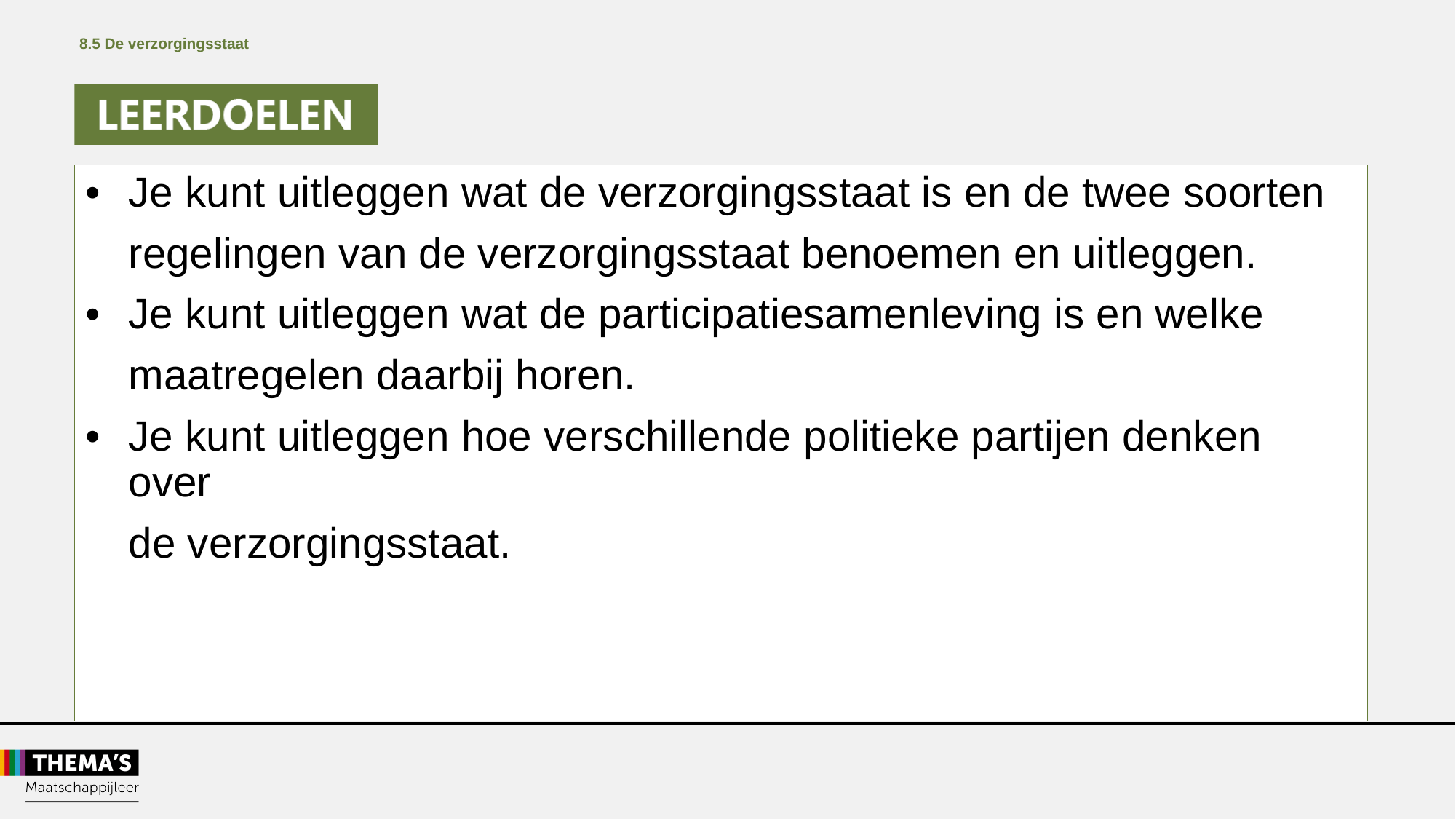

8.5 De verzorgingsstaat
•	Je kunt uitleggen wat de verzorgingsstaat is en de twee soorten
regelingen van de verzorgingsstaat benoemen en uitleggen.
•	Je kunt uitleggen wat de participatiesamenleving is en welke
maatregelen daarbij horen.
•	Je kunt uitleggen hoe verschillende politieke partijen denken over
de verzorgingsstaat.